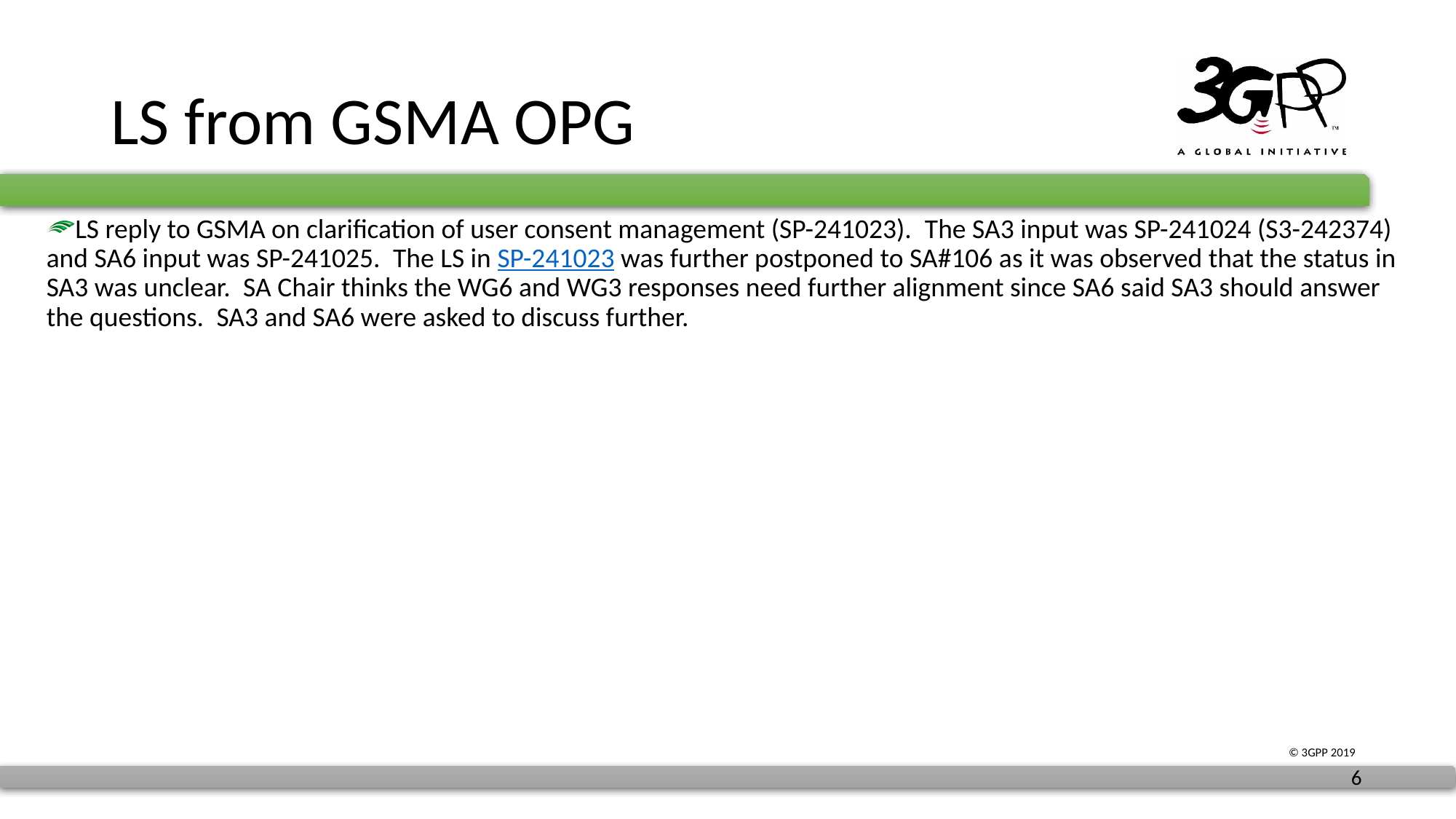

# LS from GSMA OPG

LS reply to GSMA on clarification of user consent management (SP-241023).  The SA3 input was SP-241024 (S3-242374) and SA6 input was SP-241025.  The LS in SP-241023 was further postponed to SA#106 as it was observed that the status in SA3 was unclear.  SA Chair thinks the WG6 and WG3 responses need further alignment since SA6 said SA3 should answer the questions.  SA3 and SA6 were asked to discuss further.